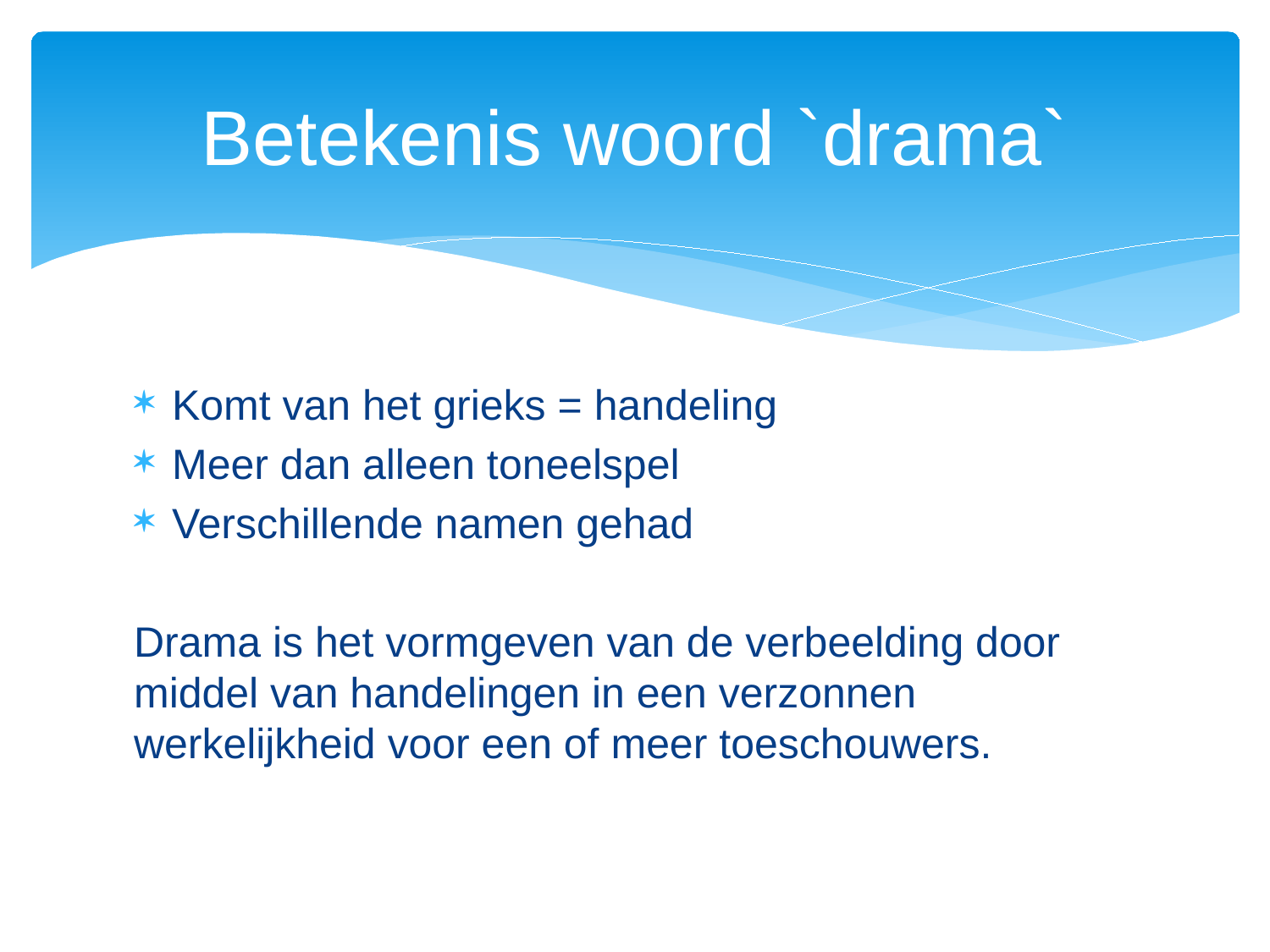

# Betekenis woord `drama`
Komt van het grieks = handeling
Meer dan alleen toneelspel
Verschillende namen gehad

Drama is het vormgeven van de verbeelding door middel van handelingen in een verzonnen werkelijkheid voor een of meer toeschouwers.